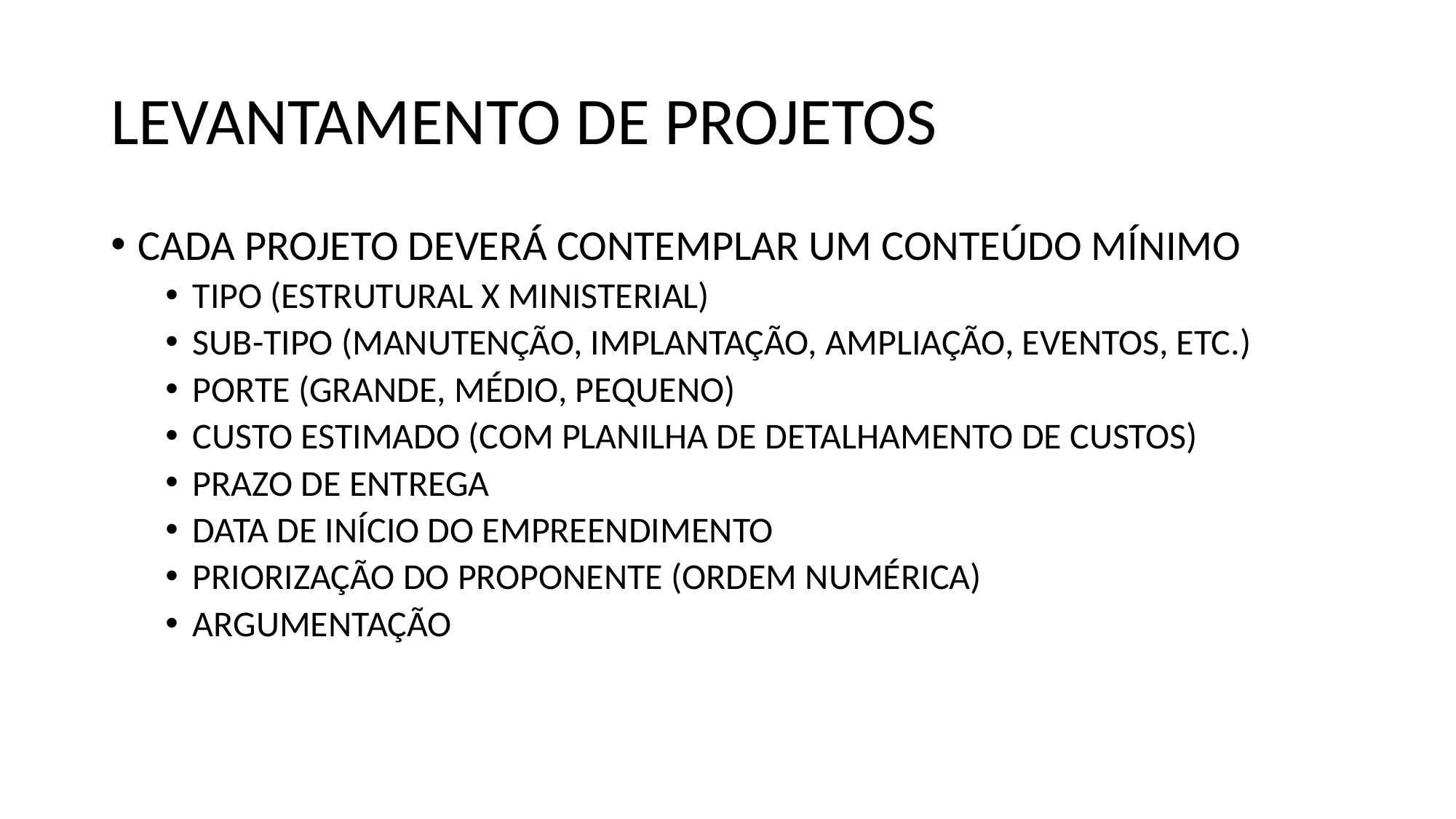

# LEVANTAMENTO DE PROJETOS
CADA PROJETO DEVERÁ CONTEMPLAR UM CONTEÚDO MÍNIMO
TIPO (ESTRUTURAL X MINISTERIAL)
SUB-TIPO (MANUTENÇÃO, IMPLANTAÇÃO, AMPLIAÇÃO, EVENTOS, ETC.)
PORTE (GRANDE, MÉDIO, PEQUENO)
CUSTO ESTIMADO (COM PLANILHA DE DETALHAMENTO DE CUSTOS)
PRAZO DE ENTREGA
DATA DE INÍCIO DO EMPREENDIMENTO
PRIORIZAÇÃO DO PROPONENTE (ORDEM NUMÉRICA)
ARGUMENTAÇÃO